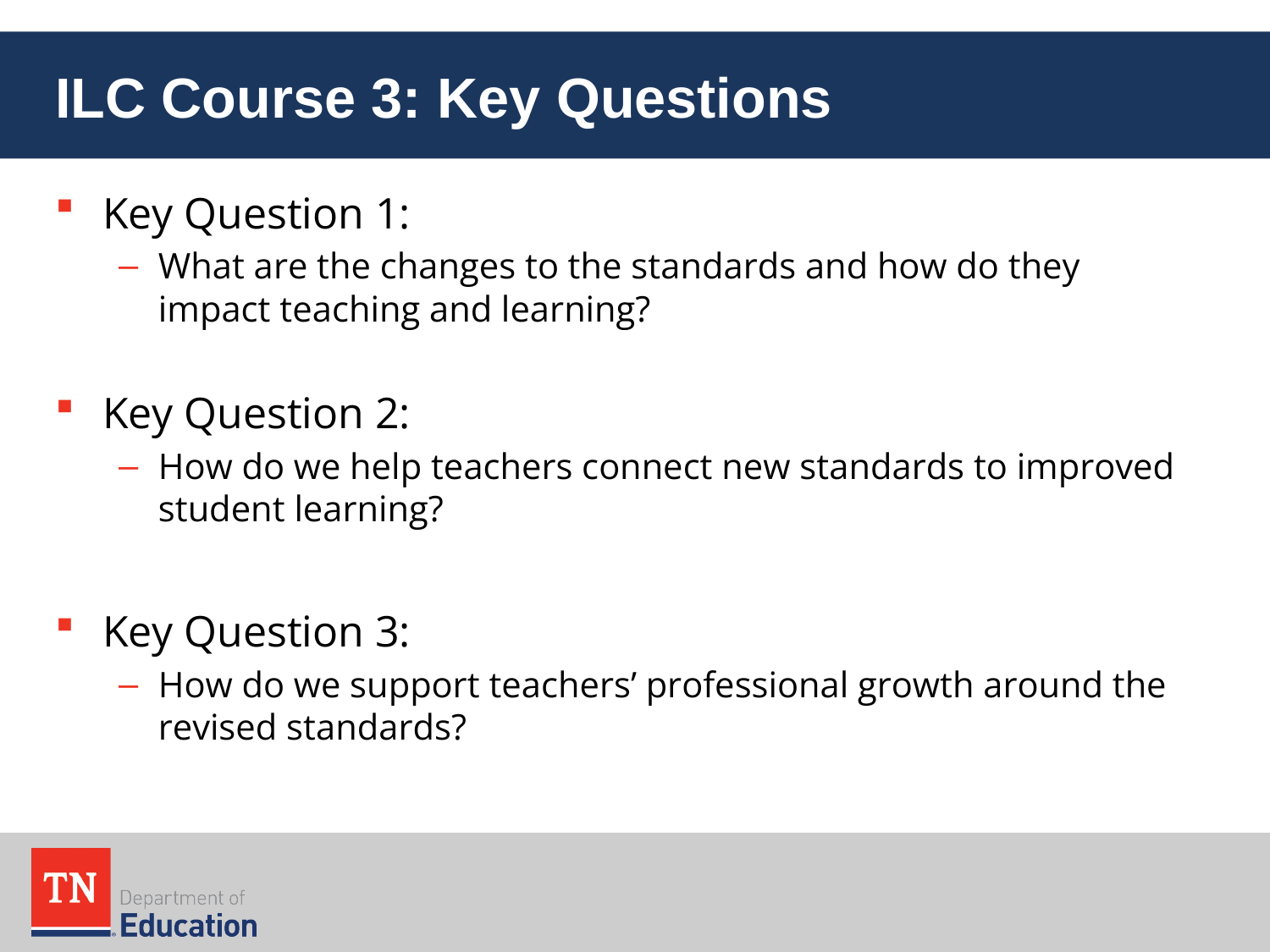

# ILC Course 3: Key Questions
Key Question 1:
What are the changes to the standards and how do they impact teaching and learning?

Key Question 2:
How do we help teachers connect new standards to improved student learning?

Key Question 3:
How do we support teachers’ professional growth around the revised standards?